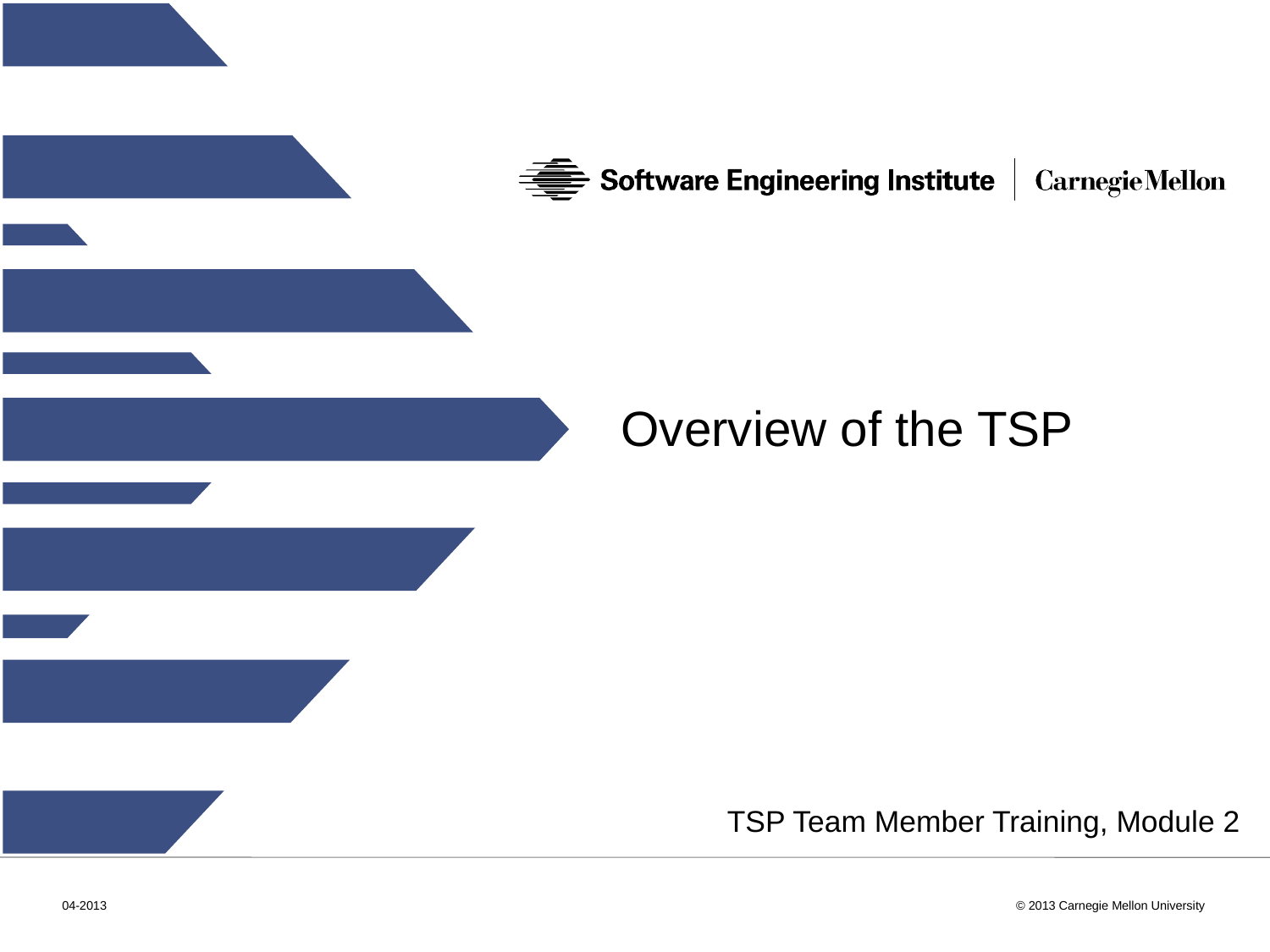

Overview of the TSP
TSP Team Member Training, Module 2